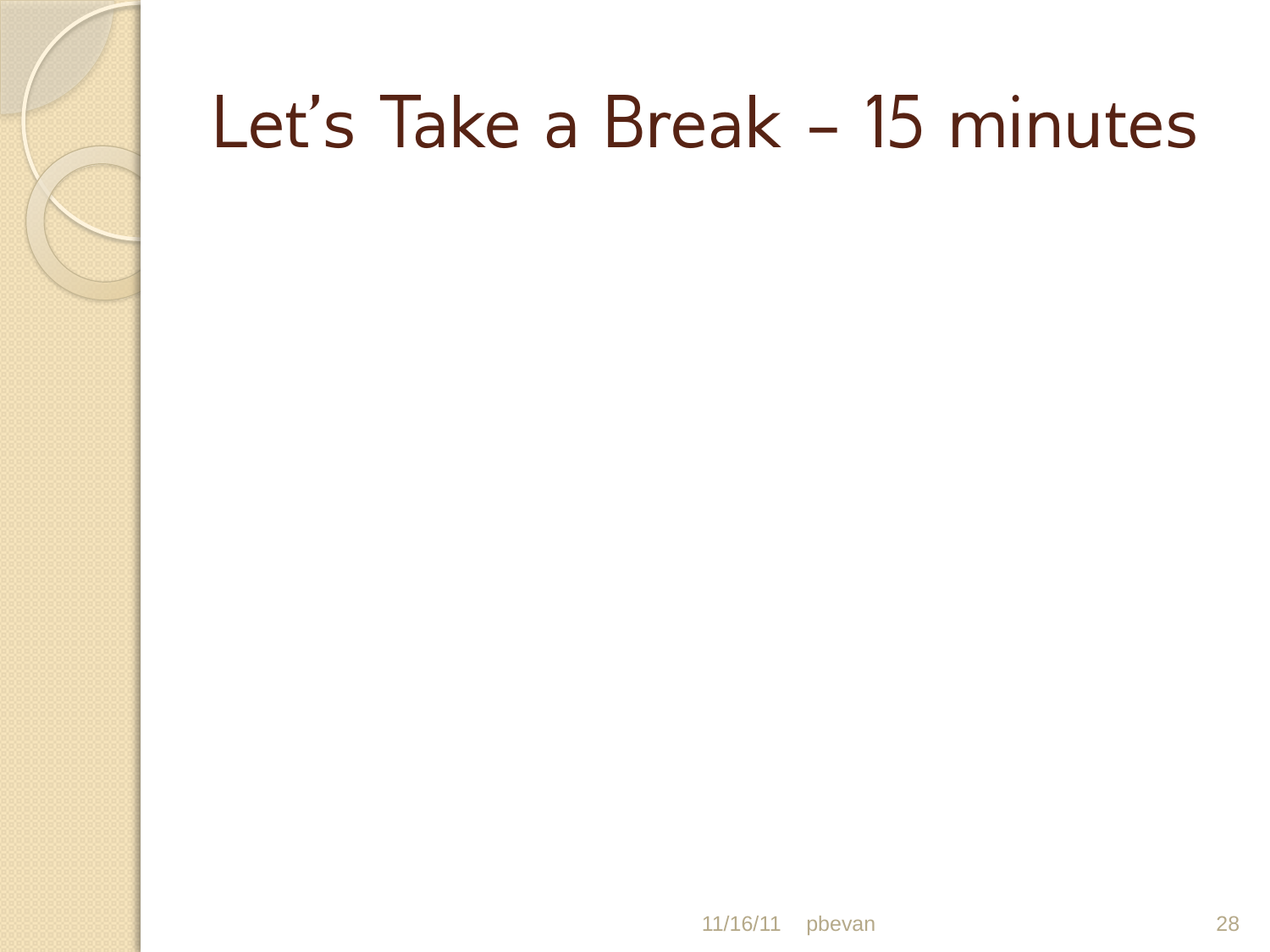

# Let’s Take a Break – 15 minutes
11/16/11
pbevan
28